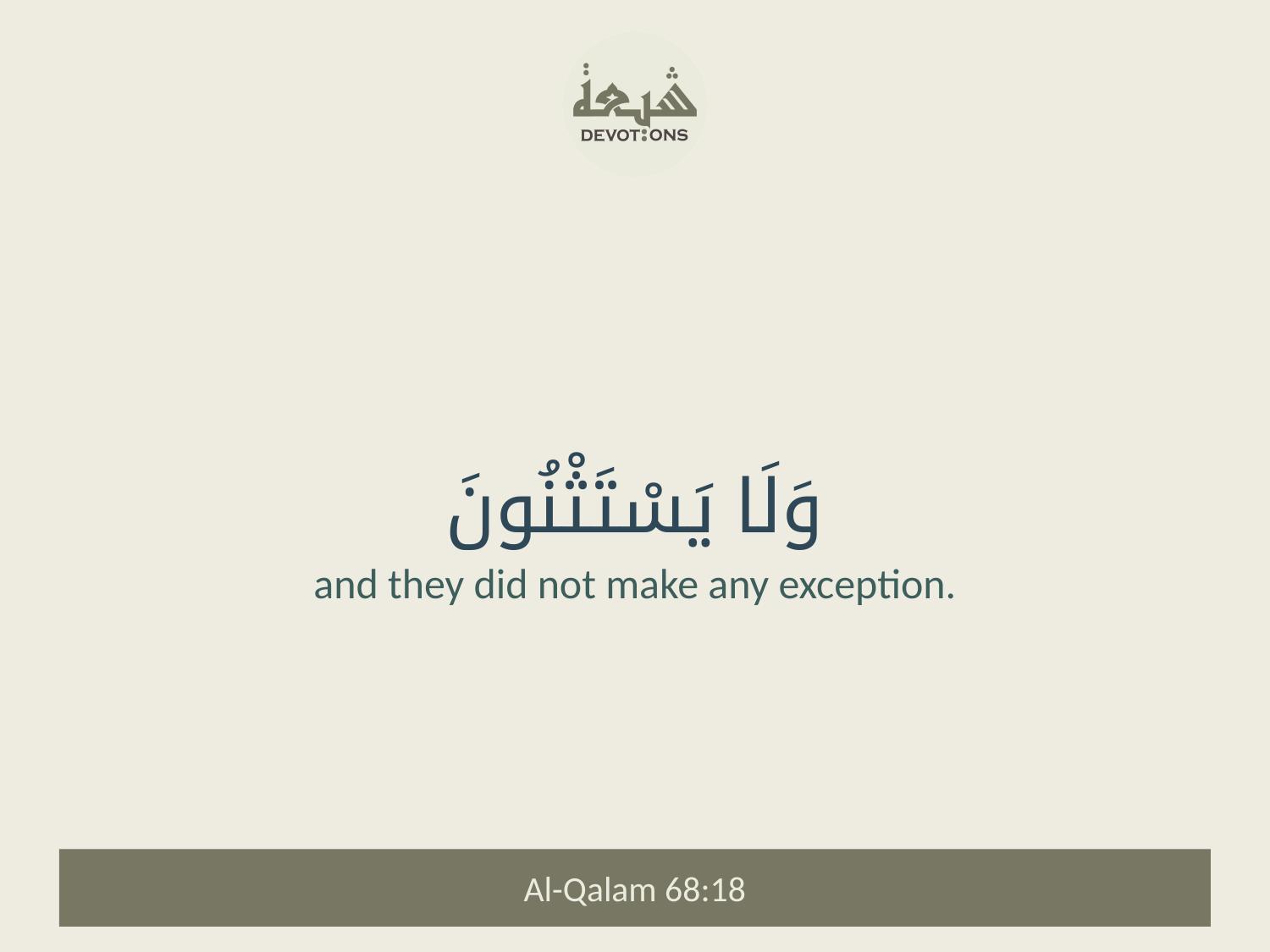

وَلَا يَسْتَثْنُونَ
and they did not make any exception.
Al-Qalam 68:18